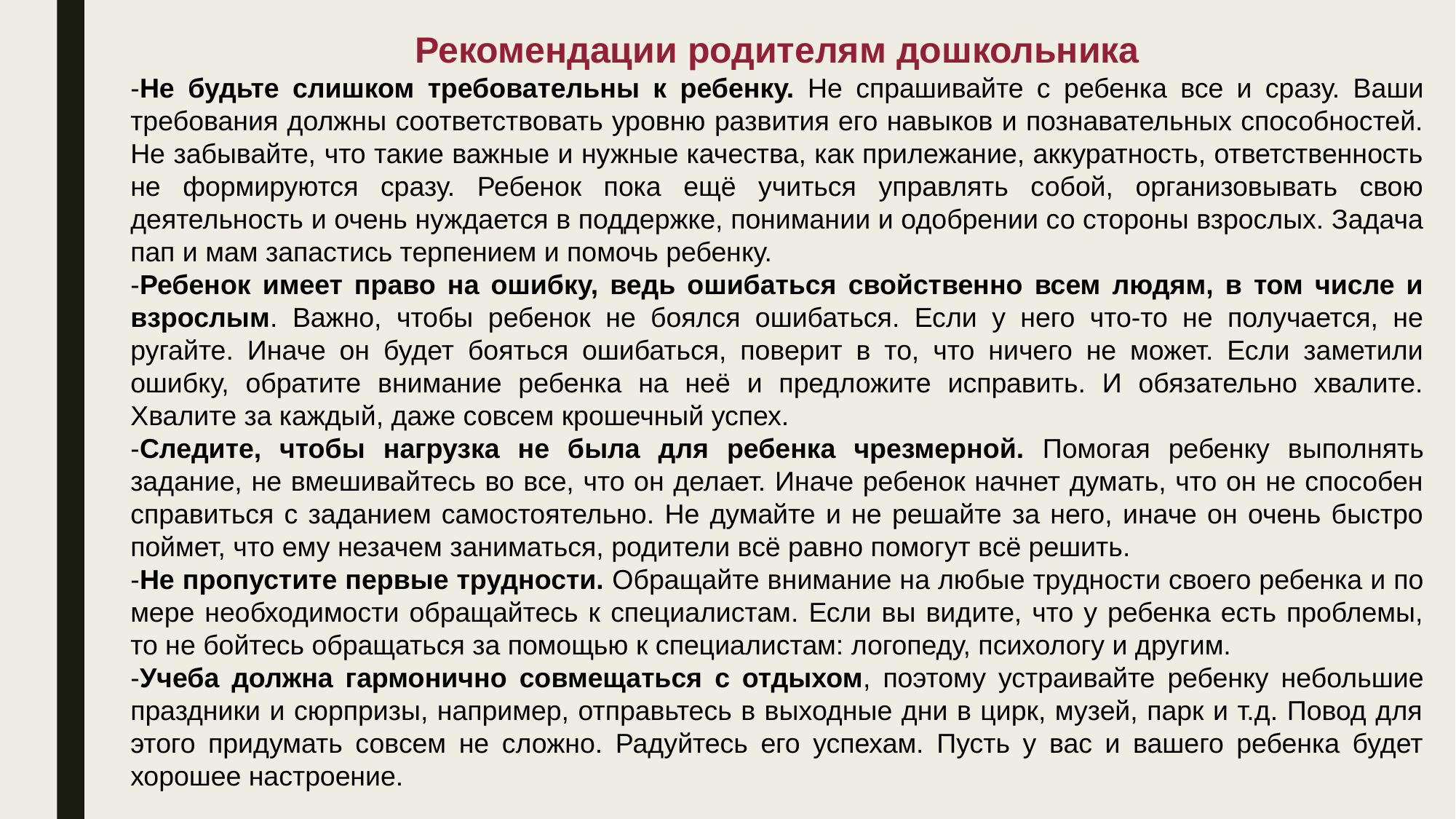

Рекомендации родителям дошкольника
-Не будьте слишком требовательны к ребенку. Не спрашивайте с ребенка все и сразу. Ваши требования должны соответствовать уровню развития его навыков и познавательных способностей. Не забывайте, что такие важные и нужные качества, как прилежание, аккуратность, ответственность не формируются сразу. Ребенок пока ещё учиться управлять собой, организовывать свою деятельность и очень нуждается в поддержке, понимании и одобрении со стороны взрослых. Задача пап и мам запастись терпением и помочь ребенку.
-Ребенок имеет право на ошибку, ведь ошибаться свойственно всем людям, в том числе и взрослым. Важно, чтобы ребенок не боялся ошибаться. Если у него что-то не получается, не ругайте. Иначе он будет бояться ошибаться, поверит в то, что ничего не может. Если заметили ошибку, обратите внимание ребенка на неё и предложите исправить. И обязательно хвалите. Хвалите за каждый, даже совсем крошечный успех.
-Следите, чтобы нагрузка не была для ребенка чрезмерной. Помогая ребенку выполнять задание, не вмешивайтесь во все, что он делает. Иначе ребенок начнет думать, что он не способен справиться с заданием самостоятельно. Не думайте и не решайте за него, иначе он очень быстро поймет, что ему незачем заниматься, родители всё равно помогут всё решить.
-Не пропустите первые трудности. Обращайте внимание на любые трудности своего ребенка и по мере необходимости обращайтесь к специалистам. Если вы видите, что у ребенка есть проблемы, то не бойтесь обращаться за помощью к специалистам: логопеду, психологу и другим.
-Учеба должна гармонично совмещаться с отдыхом, поэтому устраивайте ребенку небольшие праздники и сюрпризы, например, отправьтесь в выходные дни в цирк, музей, парк и т.д. Повод для этого придумать совсем не сложно. Радуйтесь его успехам. Пусть у вас и вашего ребенка будет хорошее настроение.